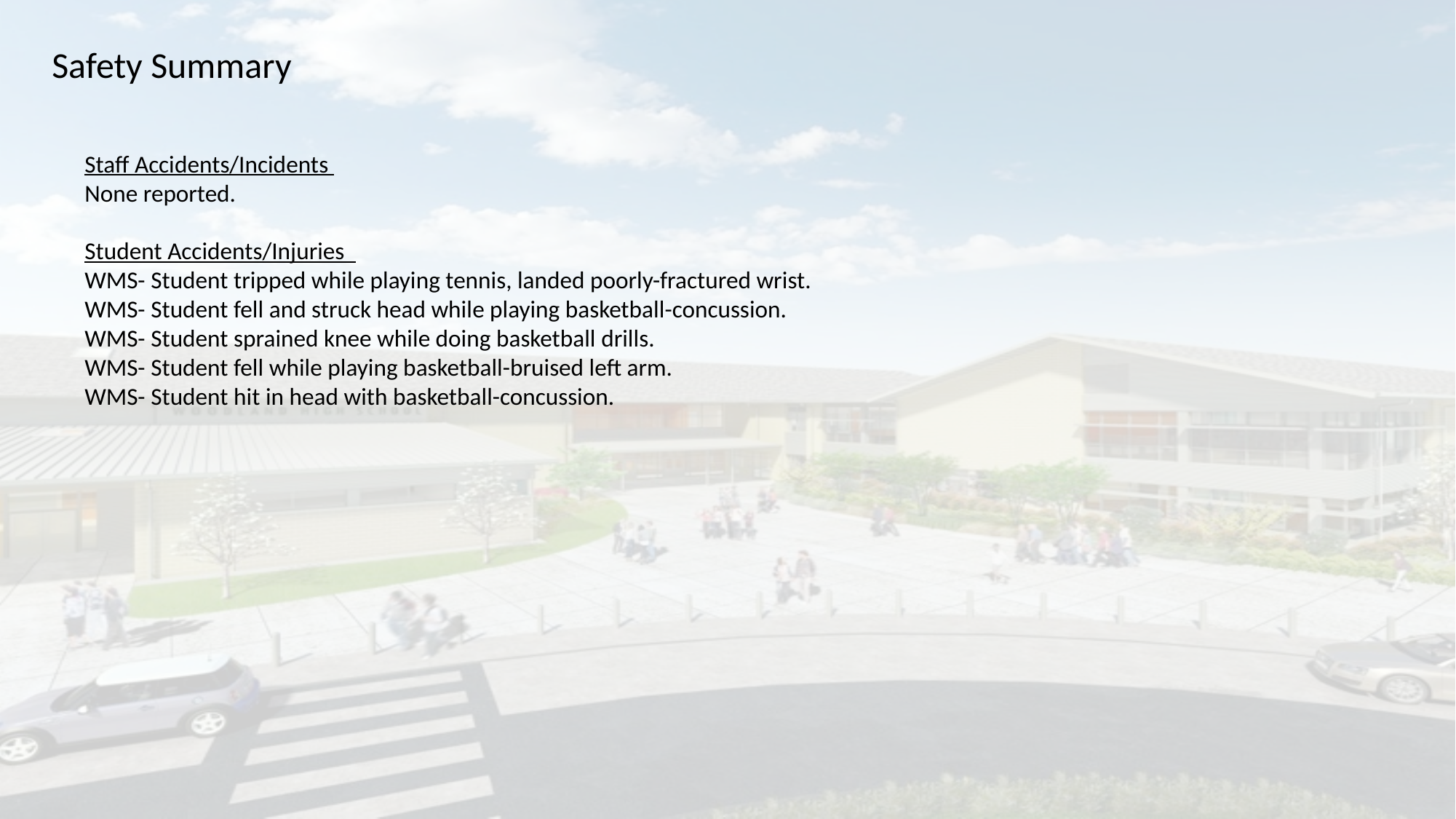

# Safety Summary
Staff Accidents/Incidents
None reported.

Student Accidents/Injuries
WMS- Student tripped while playing tennis, landed poorly-fractured wrist.
WMS- Student fell and struck head while playing basketball-concussion.
WMS- Student sprained knee while doing basketball drills.
WMS- Student fell while playing basketball-bruised left arm.
WMS- Student hit in head with basketball-concussion.